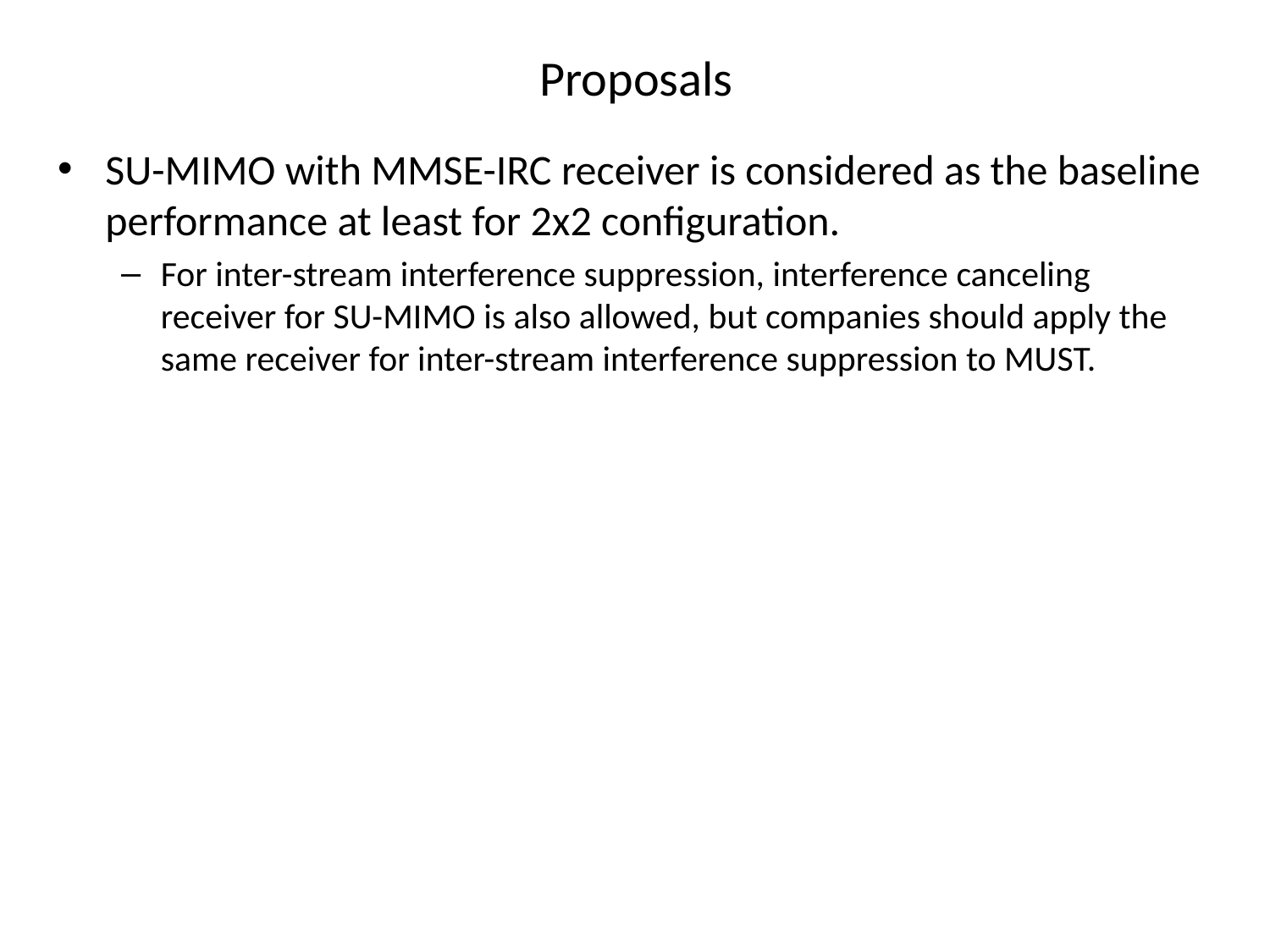

# Proposals
SU-MIMO with MMSE-IRC receiver is considered as the baseline performance at least for 2x2 configuration.
For inter-stream interference suppression, interference canceling receiver for SU-MIMO is also allowed, but companies should apply the same receiver for inter-stream interference suppression to MUST.